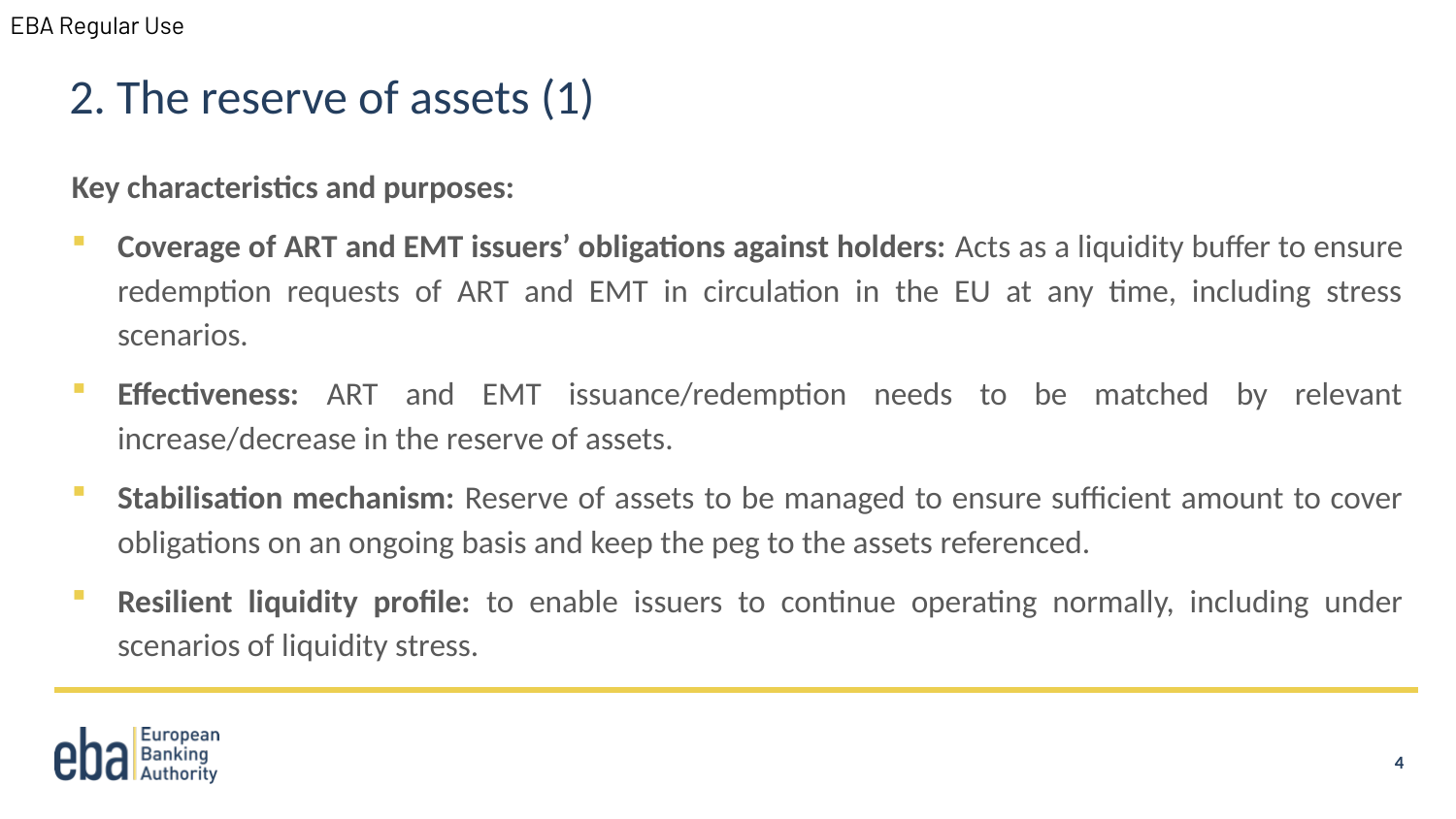

# 2. The reserve of assets (1)
Key characteristics and purposes:
Coverage of ART and EMT issuers’ obligations against holders: Acts as a liquidity buffer to ensure redemption requests of ART and EMT in circulation in the EU at any time, including stress scenarios.
Effectiveness: ART and EMT issuance/redemption needs to be matched by relevant increase/decrease in the reserve of assets.
Stabilisation mechanism: Reserve of assets to be managed to ensure sufficient amount to cover obligations on an ongoing basis and keep the peg to the assets referenced.
Resilient liquidity profile: to enable issuers to continue operating normally, including under scenarios of liquidity stress.
4